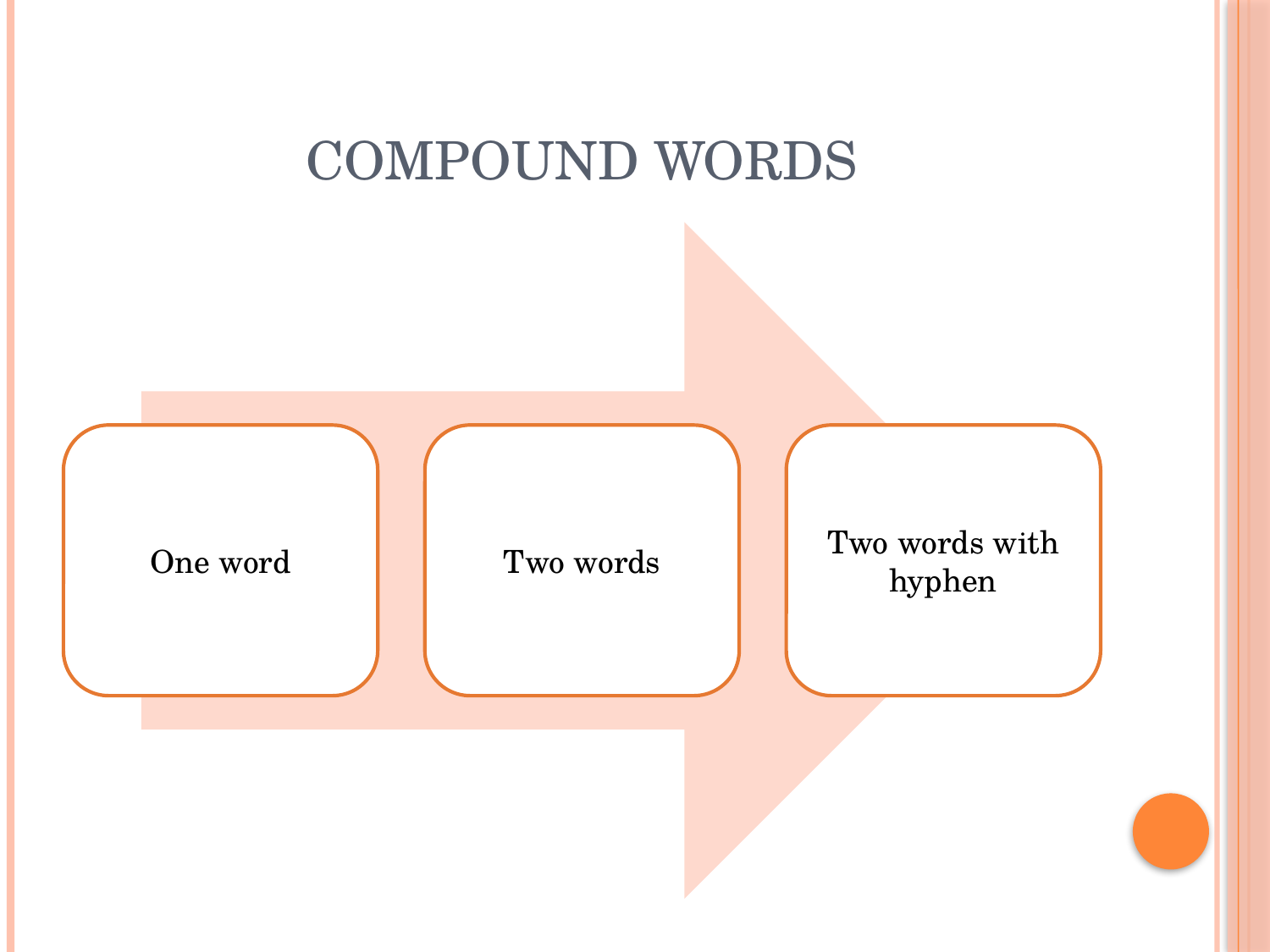

# Compound words
One word
Two words
Two words with hyphen